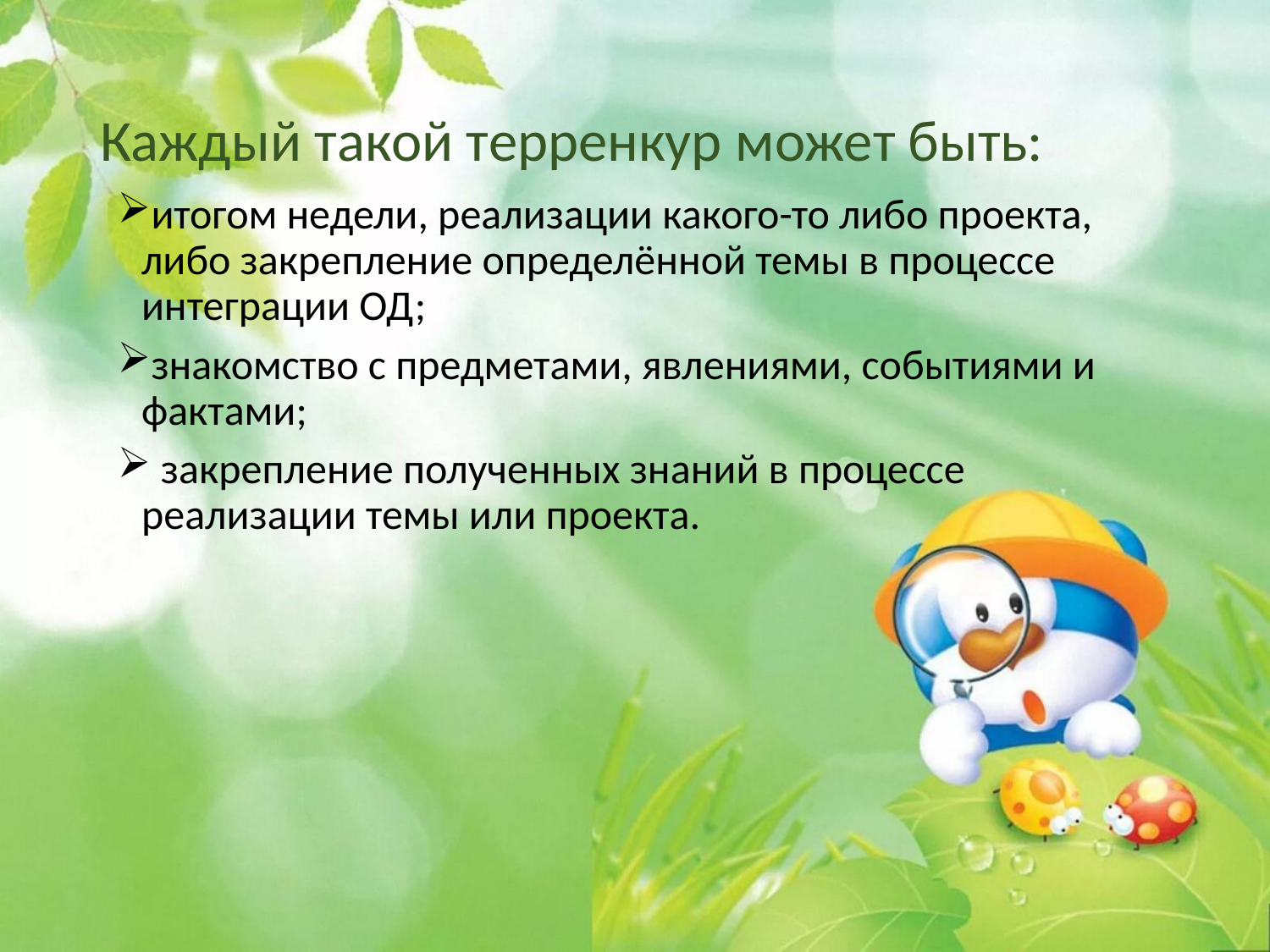

# Каждый такой терренкур может быть:
итогом недели, реализации какого-то либо проекта,  либо закрепление определённой темы в процессе интеграции ОД;
знакомство с предметами, явлениями, событиями и фактами;
 закрепление полученных знаний в процессе реализации темы или проекта.